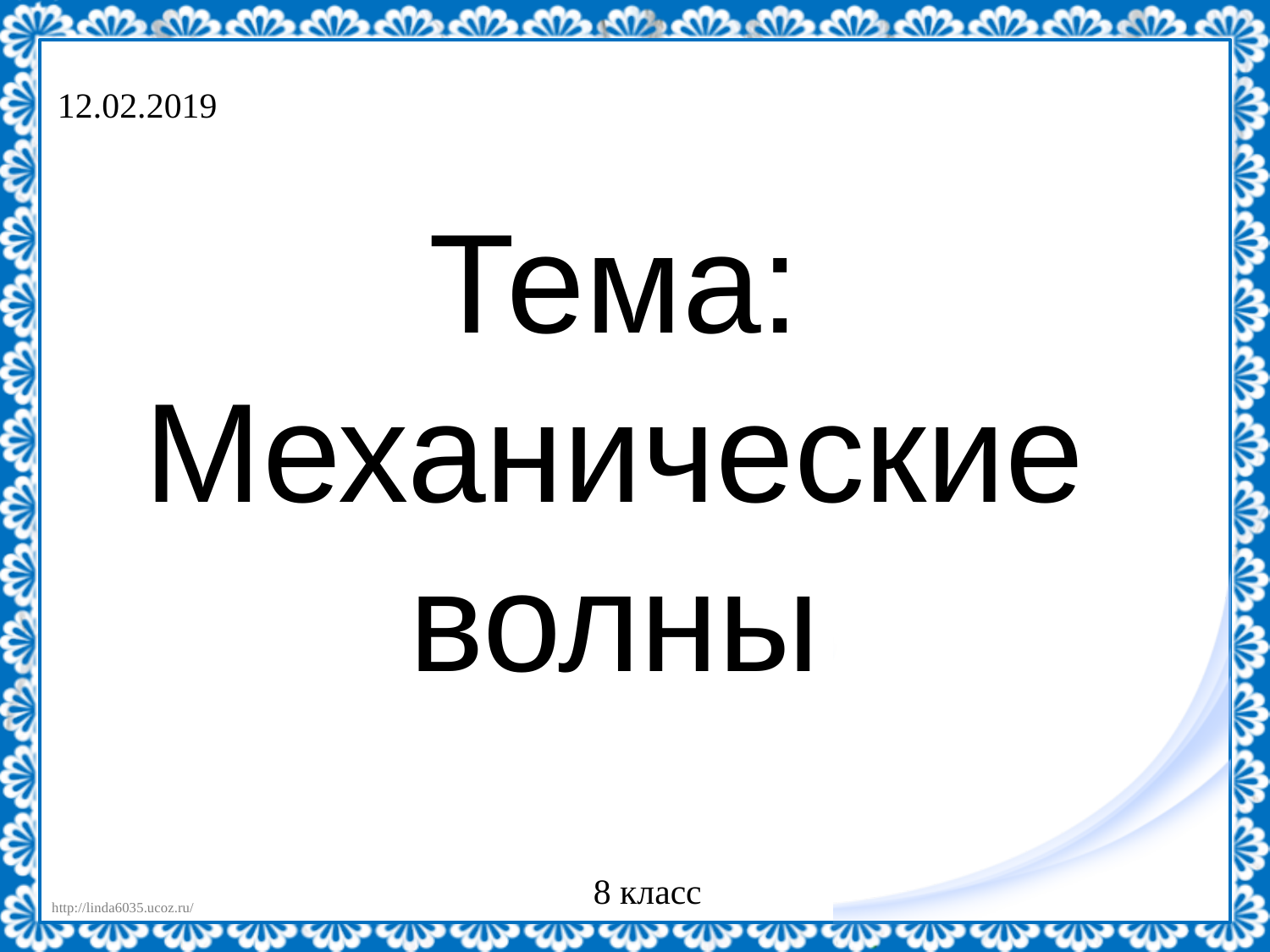

12.02.2019
# Тема: Механические волны
8 класс